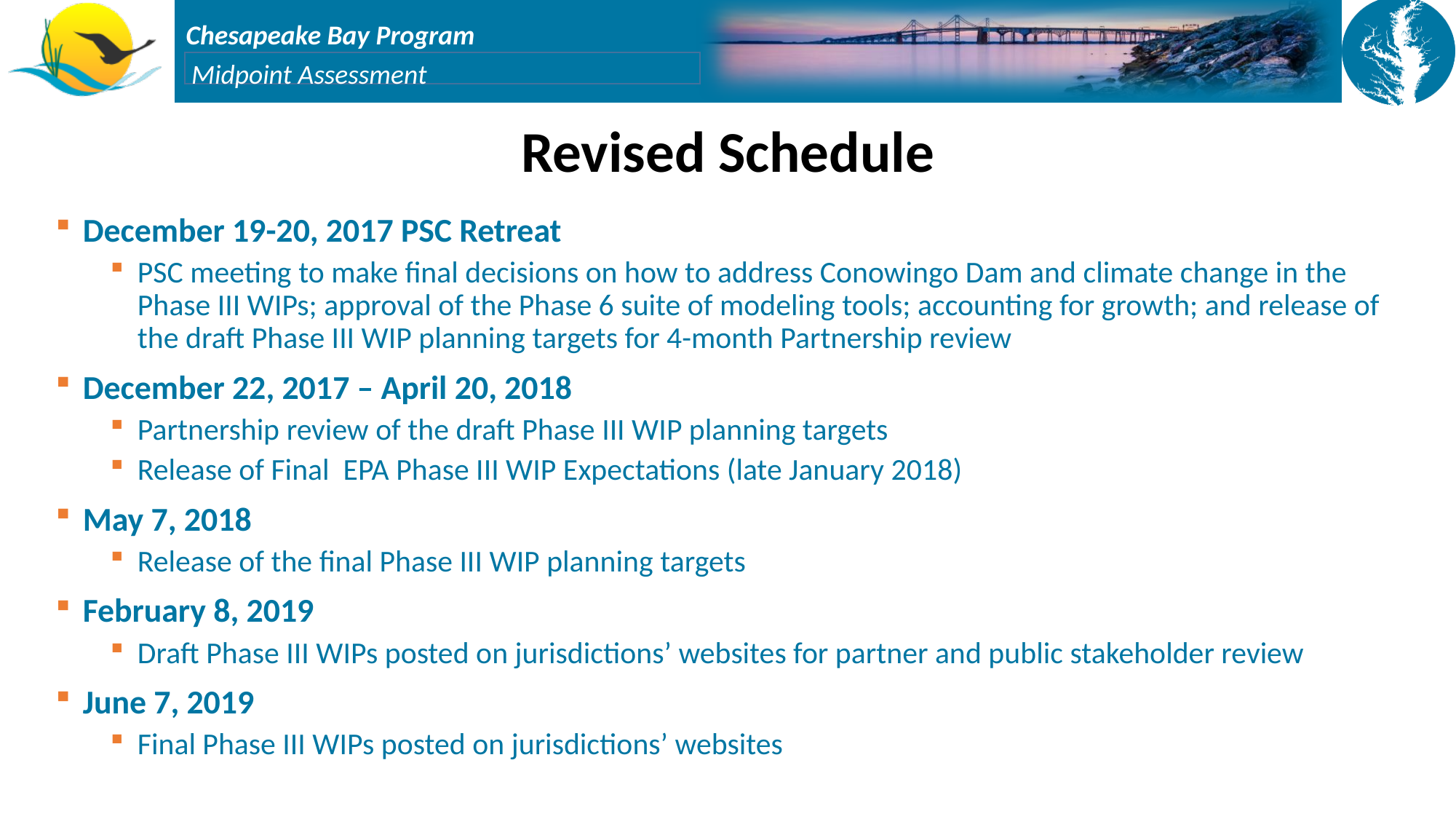

# Midpoint Assessment
Revised Schedule
December 19-20, 2017 PSC Retreat
PSC meeting to make final decisions on how to address Conowingo Dam and climate change in the Phase III WIPs; approval of the Phase 6 suite of modeling tools; accounting for growth; and release of the draft Phase III WIP planning targets for 4-month Partnership review
December 22, 2017 – April 20, 2018
Partnership review of the draft Phase III WIP planning targets
Release of Final  EPA Phase III WIP Expectations (late January 2018)
May 7, 2018
Release of the final Phase III WIP planning targets
February 8, 2019
Draft Phase III WIPs posted on jurisdictions’ websites for partner and public stakeholder review
June 7, 2019
Final Phase III WIPs posted on jurisdictions’ websites